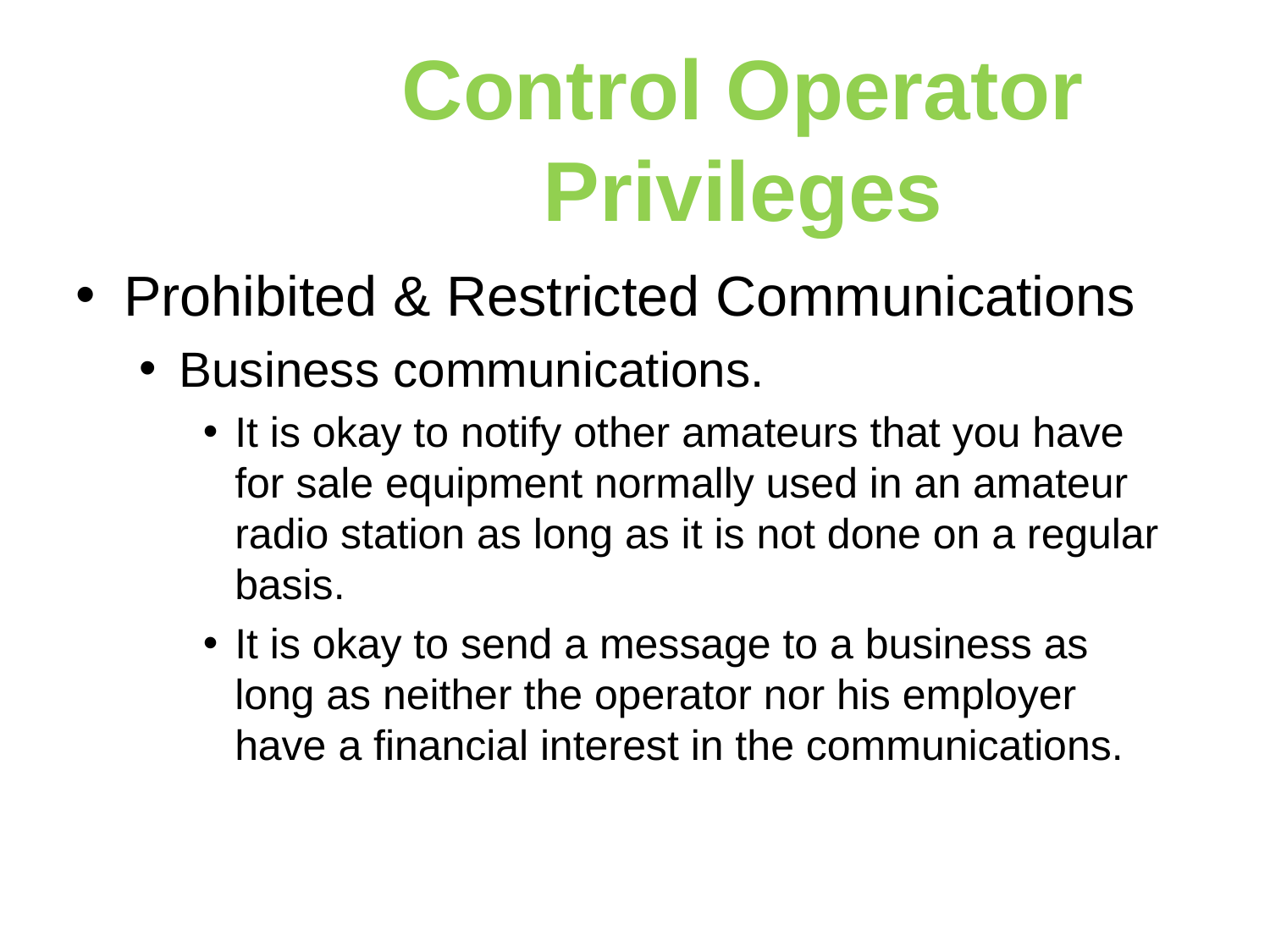

Control Operator Privileges
Prohibited & Restricted Communications
Business communications.
It is okay to notify other amateurs that you have for sale equipment normally used in an amateur radio station as long as it is not done on a regular basis.
It is okay to send a message to a business as long as neither the operator nor his employer have a financial interest in the communications.